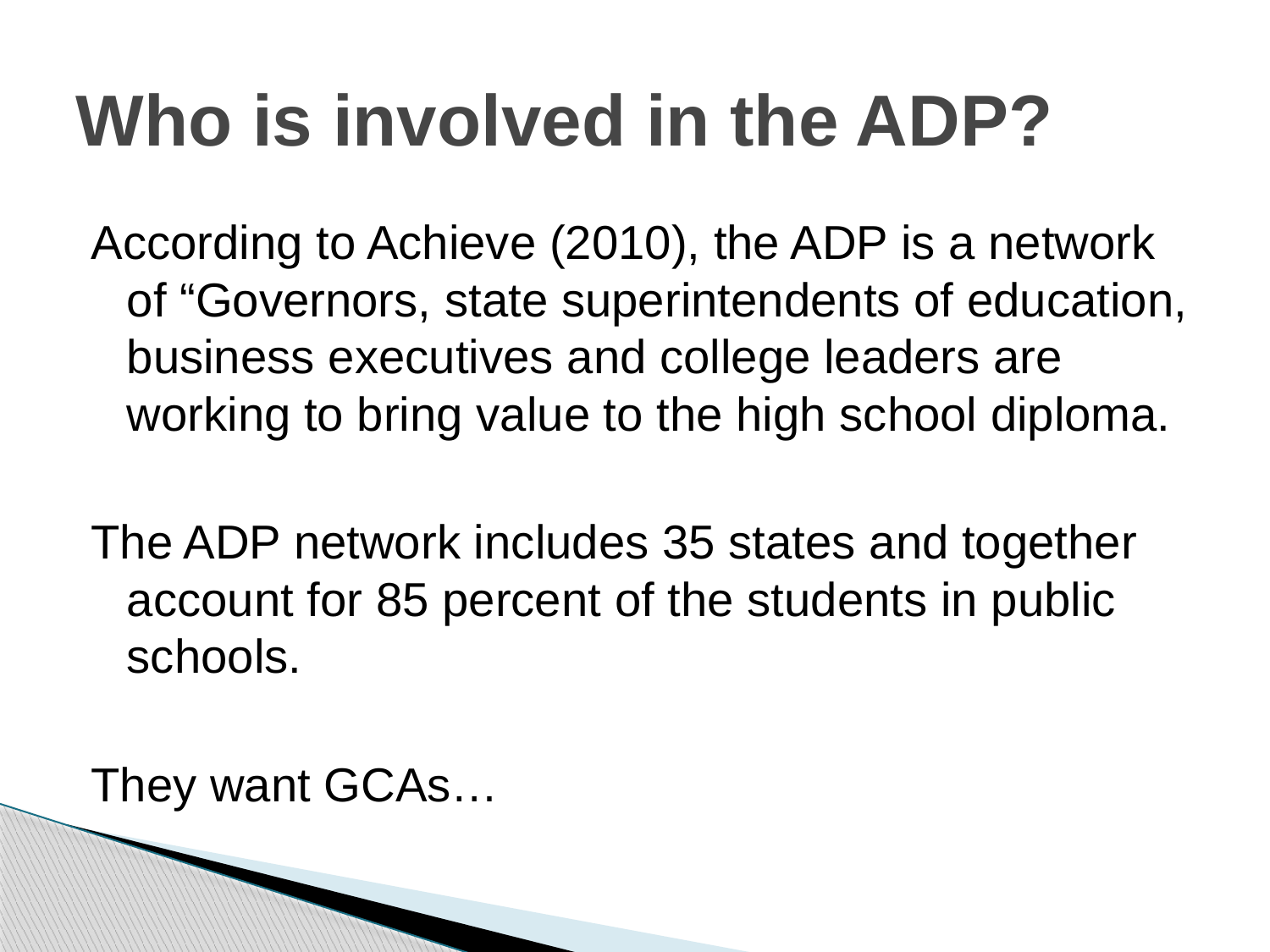

# Who is involved in the ADP?
According to Achieve (2010), the ADP is a network of “Governors, state superintendents of education, business executives and college leaders are working to bring value to the high school diploma.

The ADP network includes 35 states and together account for 85 percent of the students in public schools.

They want GCAs…